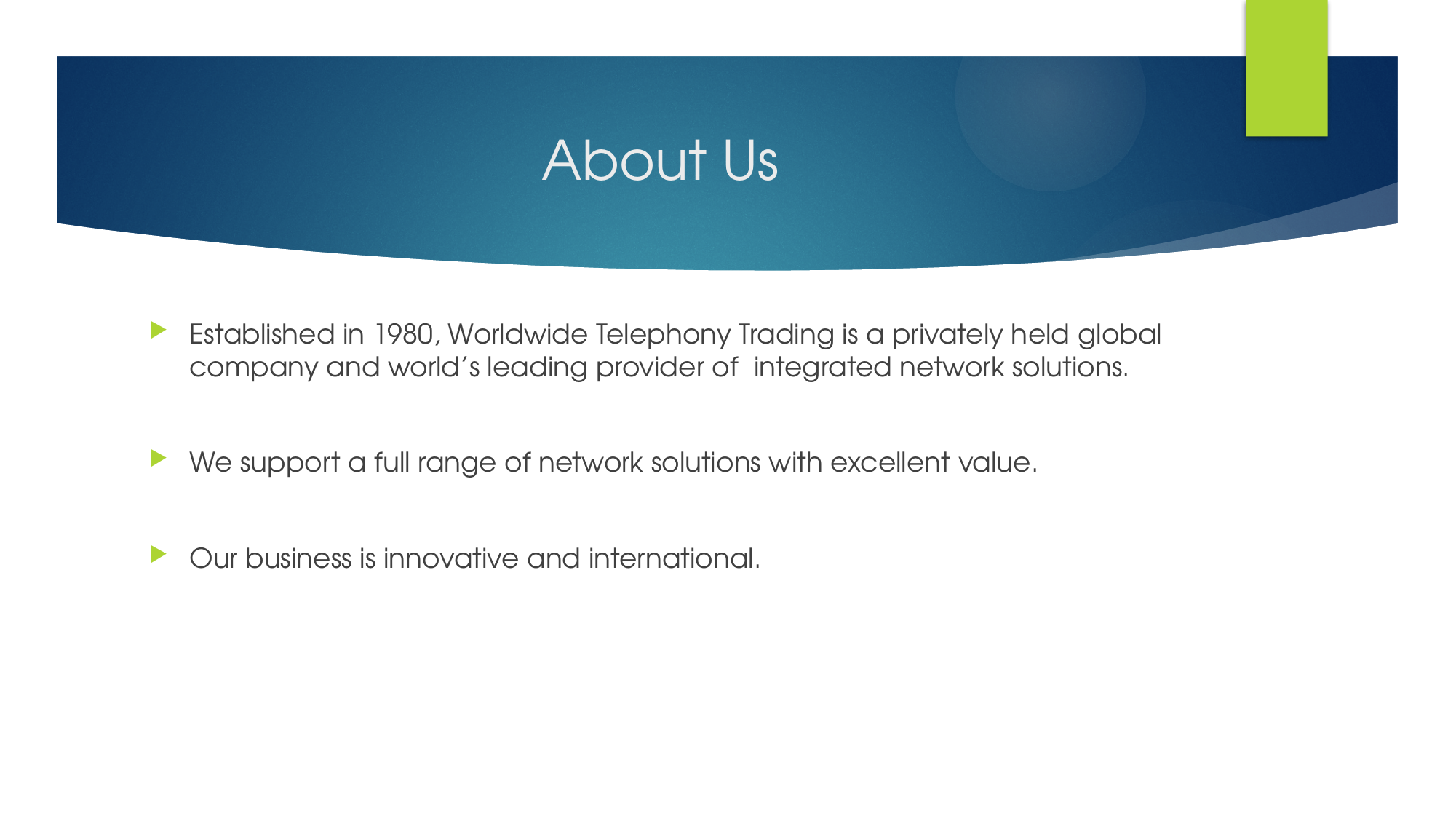

# About Us
Established in 1980, Worldwide Telephony Trading is a privately held global company and world’s leading provider of  integrated network solutions.

We support a full range of network solutions with excellent value.

Our business is innovative and international.